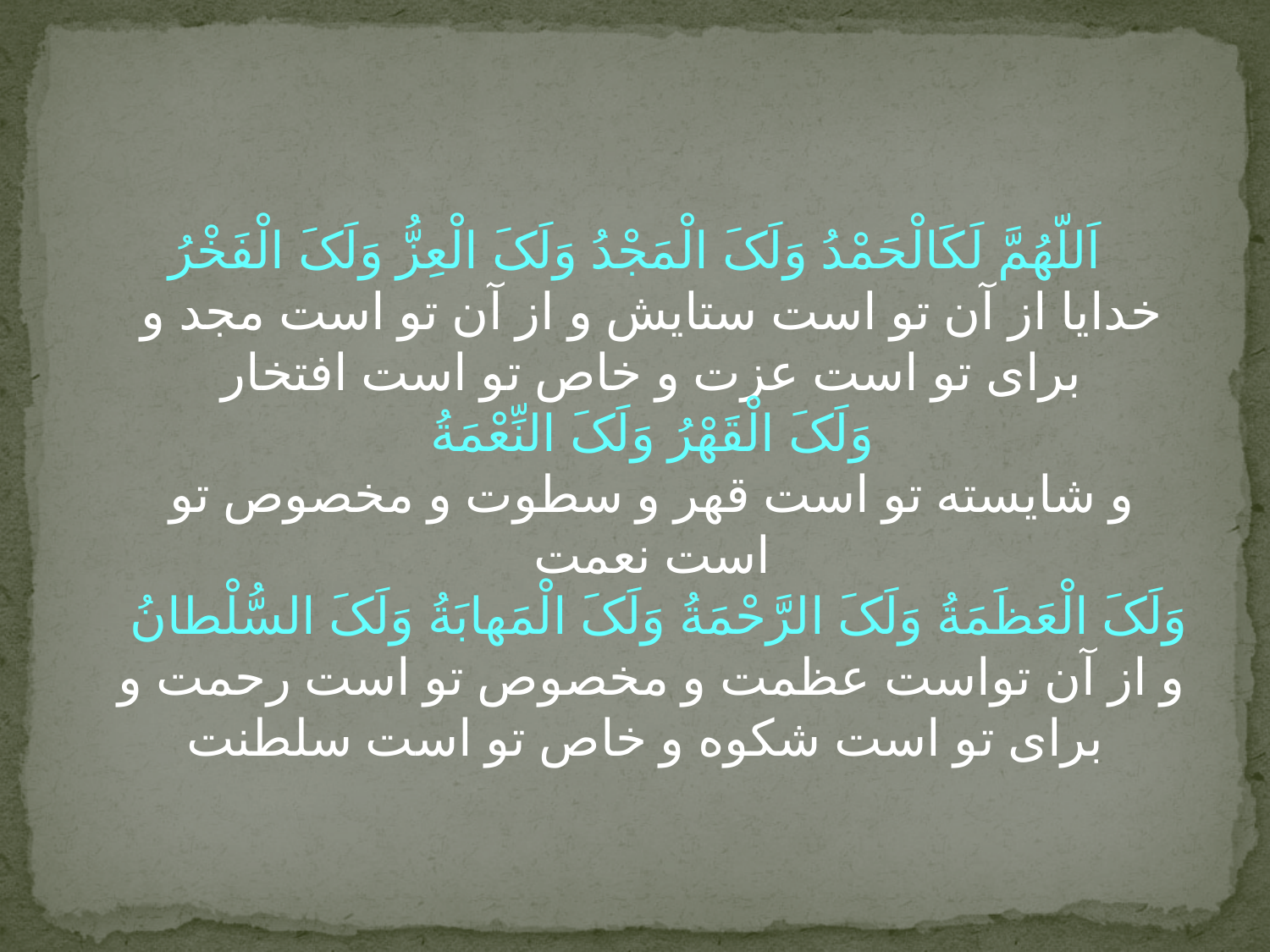

#
اَللّهُمَّ لَکَ‏الْحَمْدُ وَلَکَ الْمَجْدُ وَلَکَ الْعِزُّ وَلَکَ الْفَخْرُ
خدایا از آن تو است‏ ستایش و از آن تو است مجد و براى تو است عزت و خاص تو است افتخار
وَلَکَ الْقَهْرُ وَلَکَ النِّعْمَةُ
و شایسته تو است قهر و سطوت و مخصوص تو است نعمت‏
وَلَکَ الْعَظَمَةُ وَلَکَ الرَّحْمَةُ وَلَکَ الْمَهابَةُ وَلَکَ السُّلْطانُ
و از آن تواست عظمت و مخصوص تو است رحمت و براى تو است شکوه و خاص تو است سلطنت